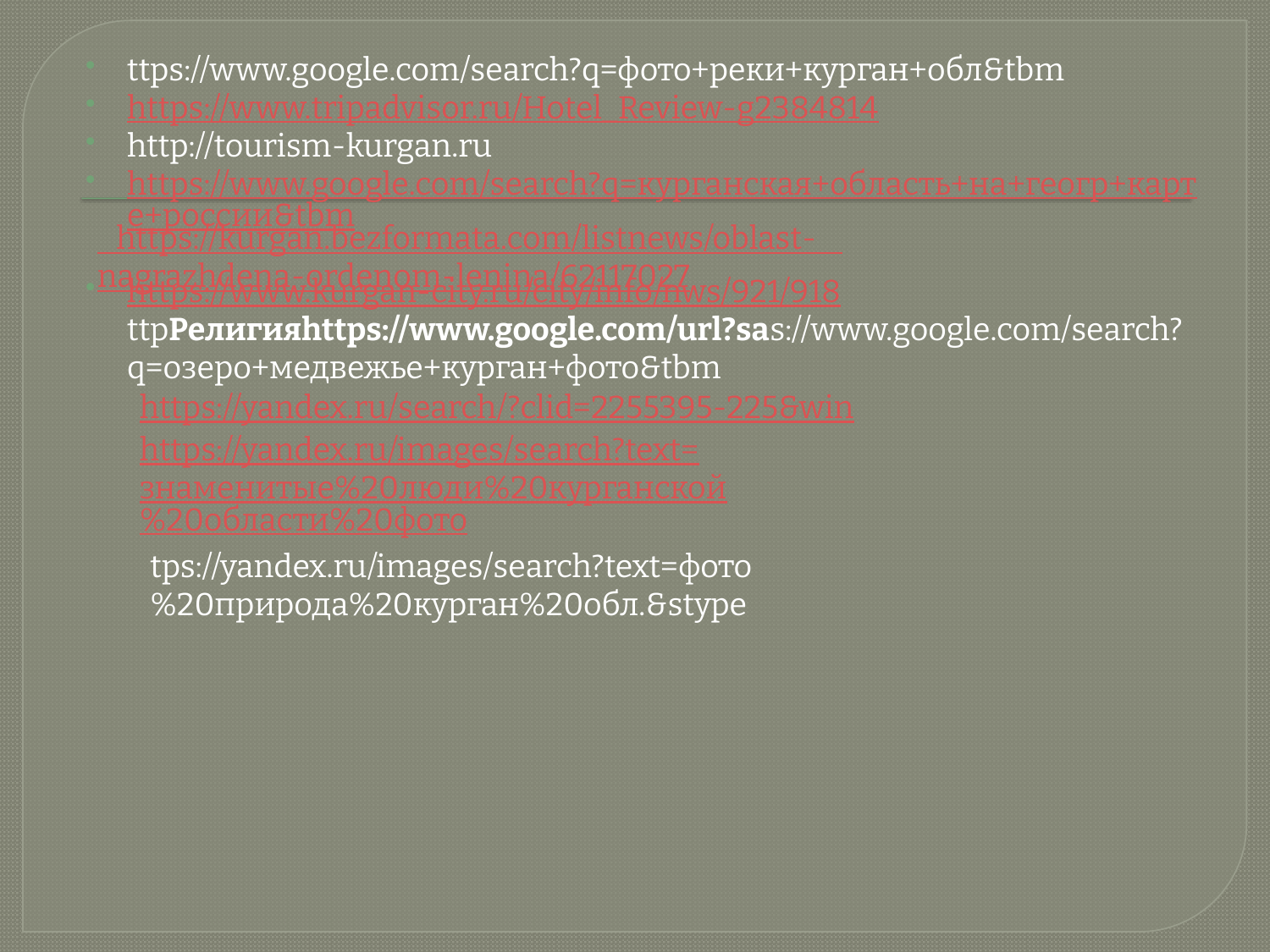

#
ttps://www.google.com/search?q=фото+реки+курган+обл&tbm
https://www.tripadvisor.ru/Hotel_Review-g2384814
http://tourism-kurgan.ru
https://www.google.com/search?q=курганская+область+на+геогр+карте+россии&tbm

https://www.kurgan-city.ru/city/info/nws/921/918 ttpРелигияhttps://www.google.com/url?sas://www.google.com/search?q=озеро+медвежье+курган+фото&tbm
   https://kurgan.bezformata.com/listnews/oblast-    nagrazhdena-ordenom-lenina/62117027

https://yandex.ru/search/?clid=2255395-225&win

https://yandex.ru/images/search?text=знаменитые%20люди%20курганской%20области%20фото

tps://yandex.ru/images/search?text=фото%20природа%20курган%20обл.&stype